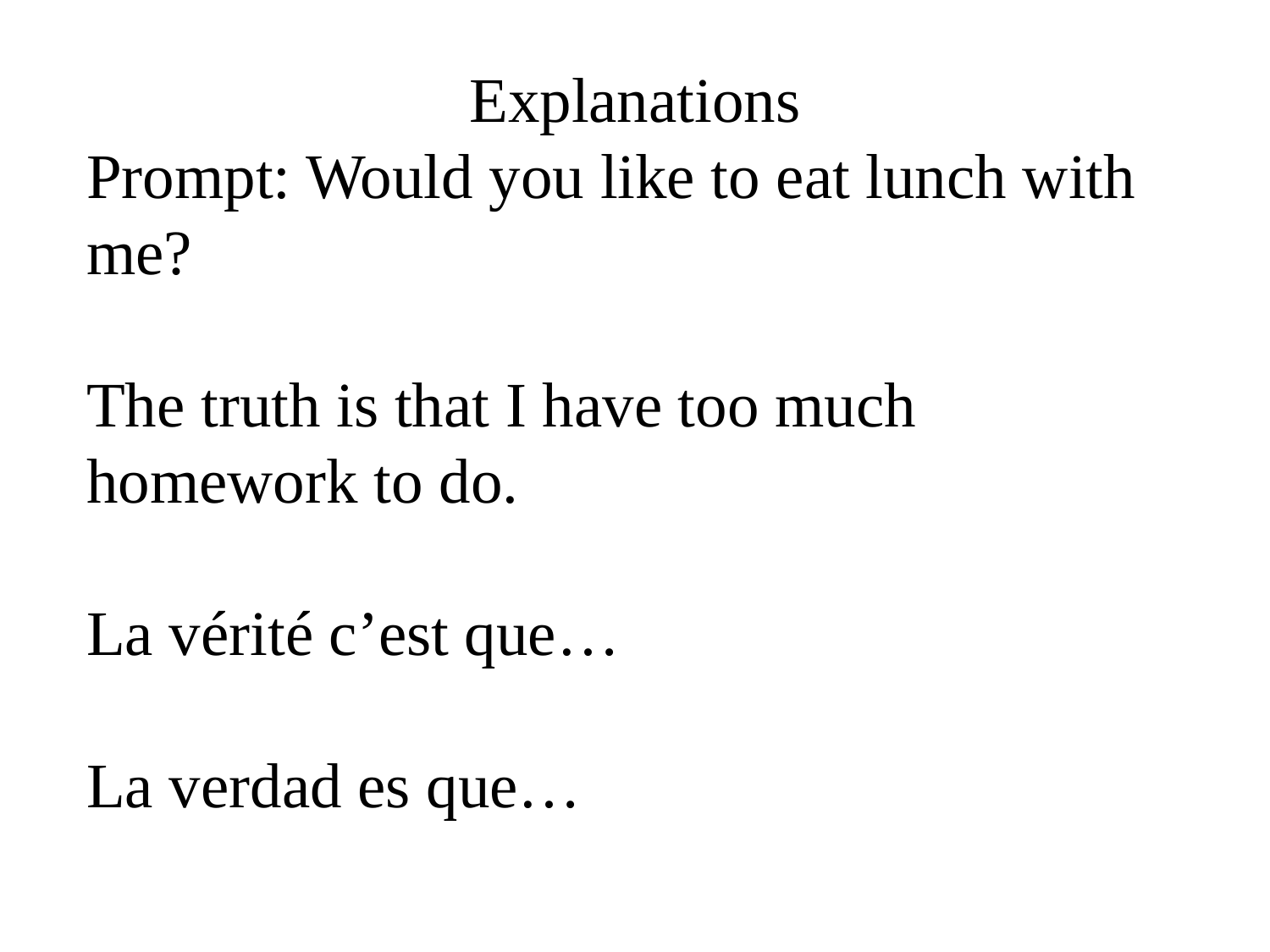

Explanations
Prompt: Would you like to eat lunch with me?

The truth is that I have too much homework to do.

La vérité c’est que…

La verdad es que…